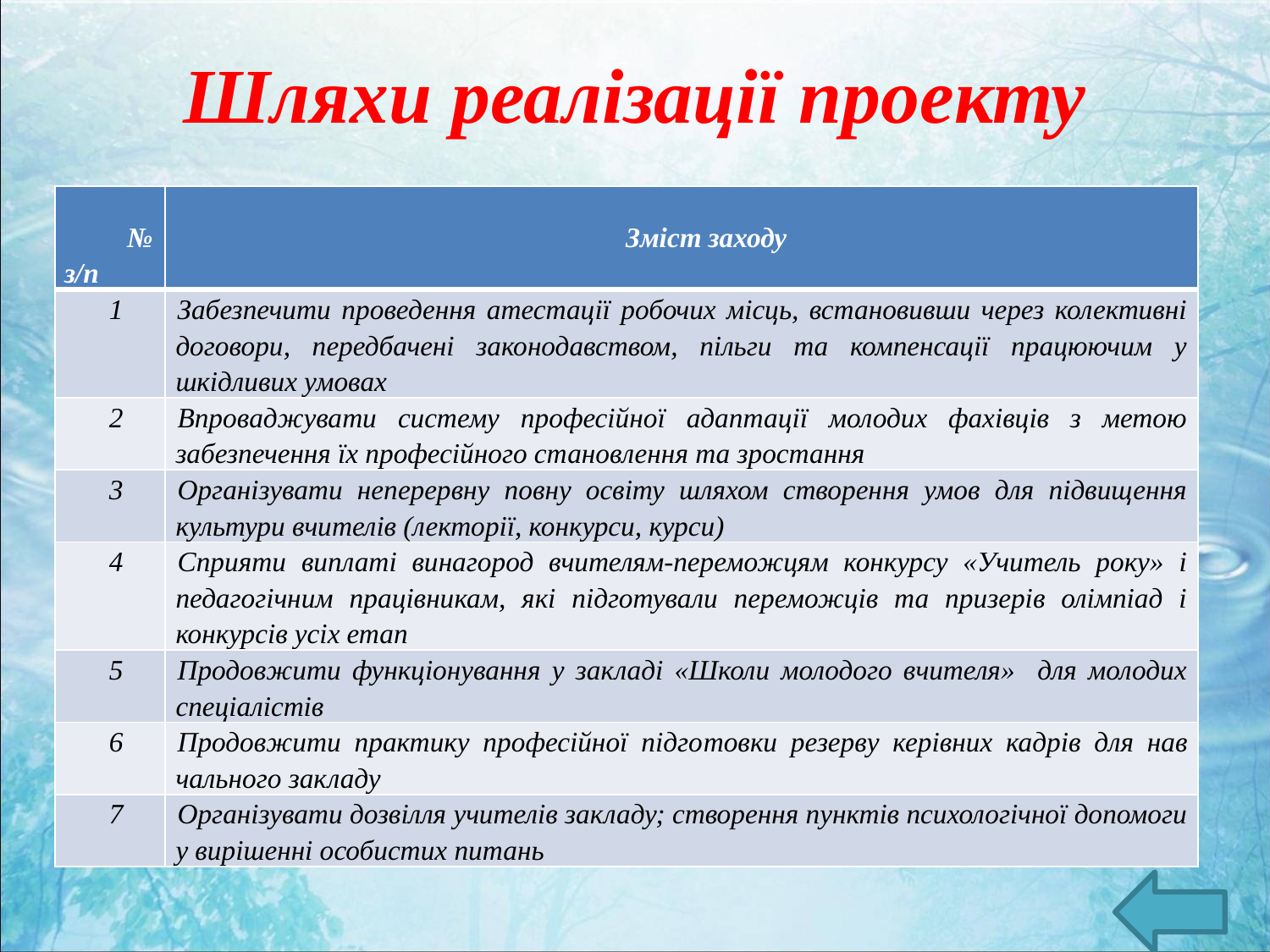

# Шляхи реалізації проекту
| № з/п | Зміст заходу |
| --- | --- |
| 1 | Забезпечити проведення атестації робочих місць, встановивши через колективні договори, передбачені законодавством, пільги та компенсації працюючим у шкідливих умовах |
| 2 | Впроваджувати систему професійної адаптації молодих фахівців з метою забезпечення їх професійного становлення та зростання |
| 3 | Організувати неперервну повну освіту шляхом створення умов для підвищення культури вчителів (лекторії, конкурси, курси) |
| 4 | Сприяти виплаті винагород вчителям-переможцям конкурсу «Учитель року» і педагогічним працівникам, які підготували переможців та призерів олімпіад і конкурсів усіх етап |
| 5 | Продовжити функціонування у закладі «Школи молодого вчителя» для молодих спеціалістів |
| 6 | Продовжити практику професійної підго­товки резерву керівних кадрів для нав­чального закладу |
| 7 | Організувати дозвілля учителів закладу; створення пунктів психологічної допомоги у вирішенні особистих питань |